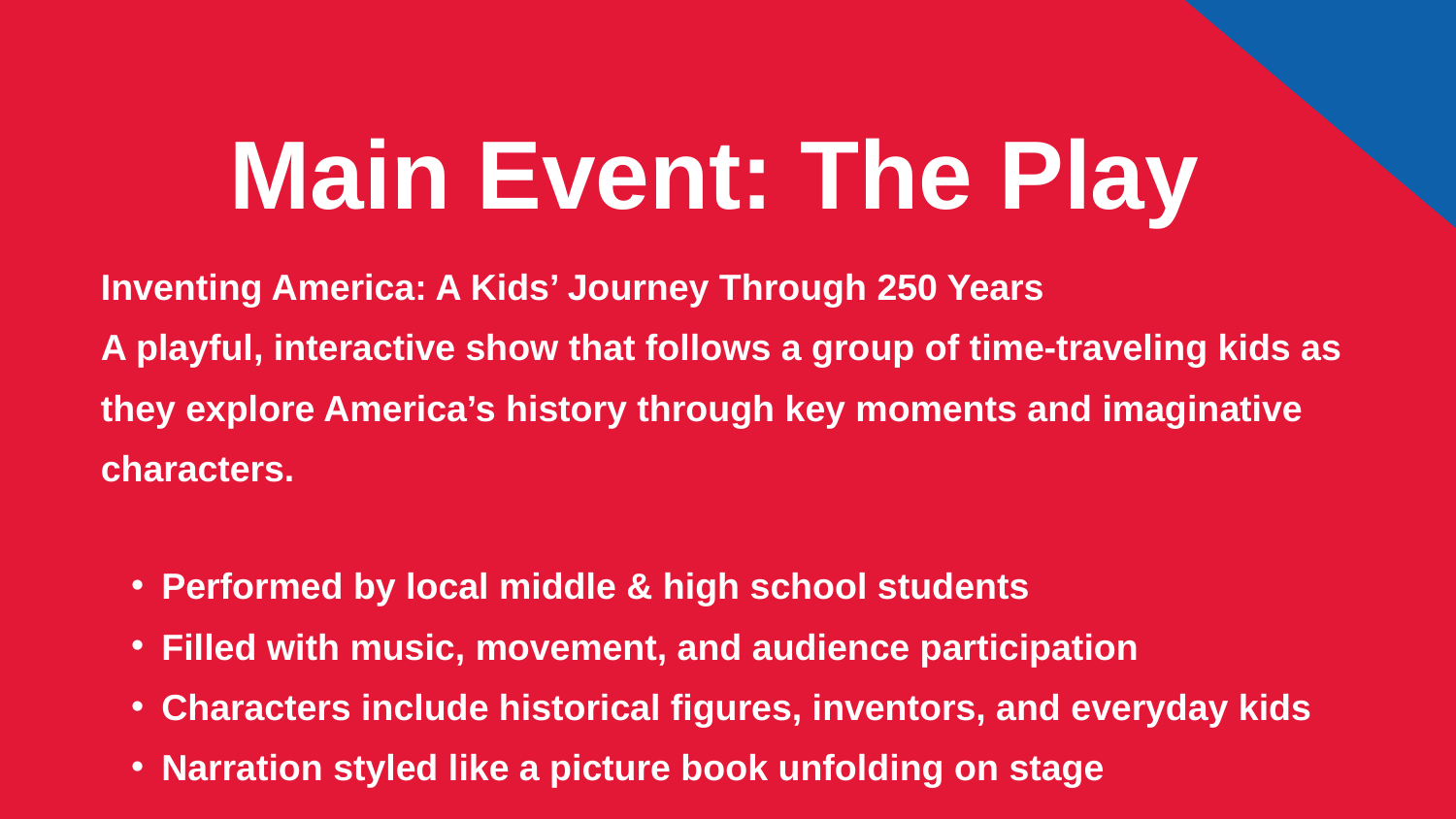

Main Event: The Play
Inventing America: A Kids’ Journey Through 250 Years
A playful, interactive show that follows a group of time-traveling kids as they explore America’s history through key moments and imaginative characters.

Performed by local middle & high school students
Filled with music, movement, and audience participation
Characters include historical figures, inventors, and everyday kids
Narration styled like a picture book unfolding on stage